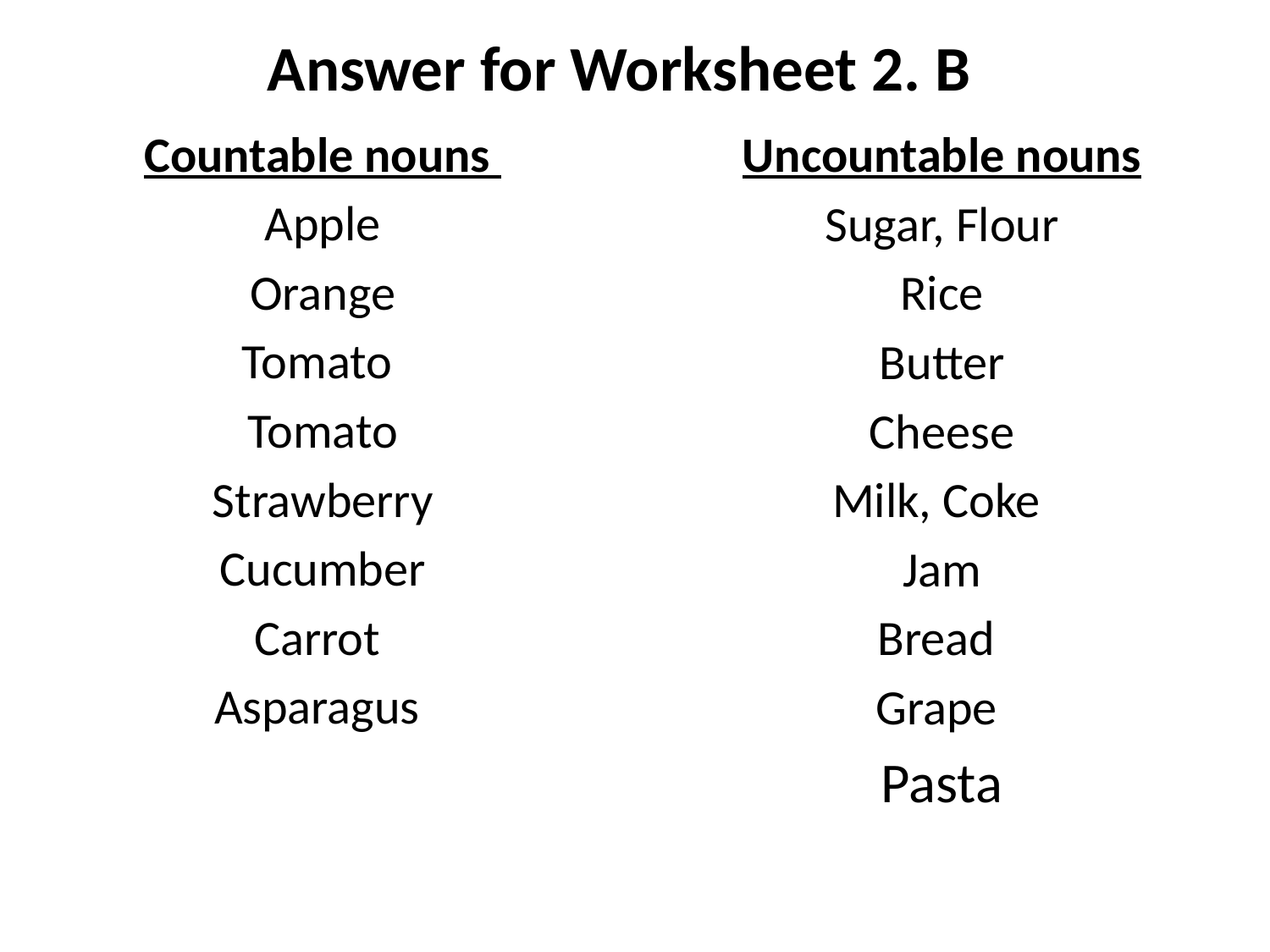

Answer for Worksheet 2. B

Countable nouns
Apple
Orange
Tomato
Tomato
Strawberry
Cucumber
Carrot
Asparagus

Uncountable nouns
 Sugar, Flour
Rice
Butter
Cheese
Milk, Coke
Jam
Bread
Grape
Pasta